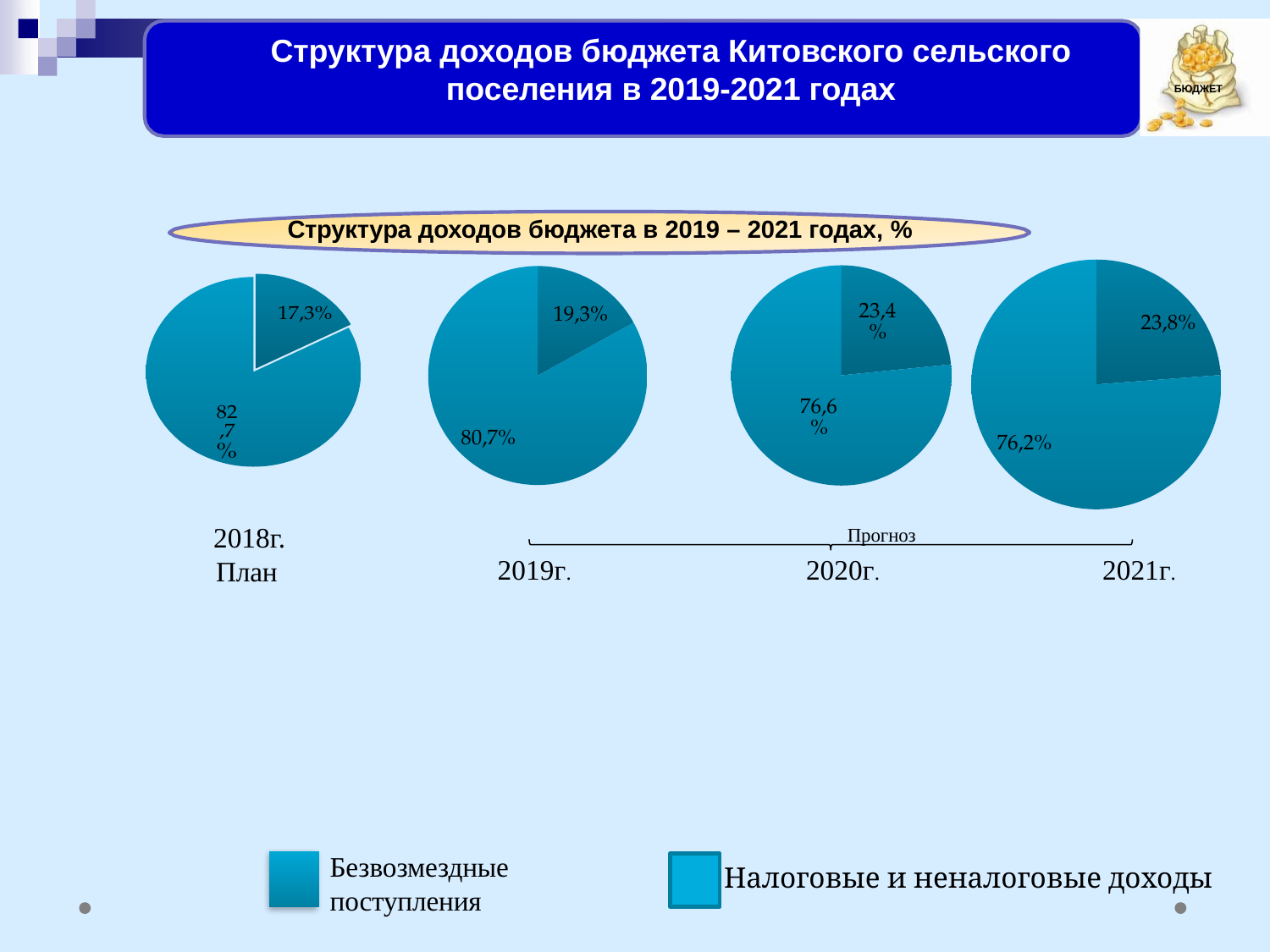

Структура доходов бюджета Китовского сельского поселения в 2019-2021 годах

БЮДЖЕТ

### Chart

| Category | Продажи |
|---|---|
| Кв. 1 | 16.5 |
| Кв. 2 | 80.7 |

Структура доходов бюджета в 2019 – 2021 годах, %

### Chart

| Category | Продажи |
|---|---|
| Кв. 1 | 23.4 |
| Кв. 2 | 76.6 |

### Chart

| Category | Продажи |
|---|---|
| Кв. 1 | 23.8 |
| Кв. 2 | 76.2 |

### Chart

| Category | Продажи |
|---|---|
| Кв. 1 | 17.3 |
| Кв. 2 | 82.7 |
Прогноз
2018г.
План

2020г.
2019г.
2021г.
Безвозмездные поступления

Налоговые и неналоговые доходы